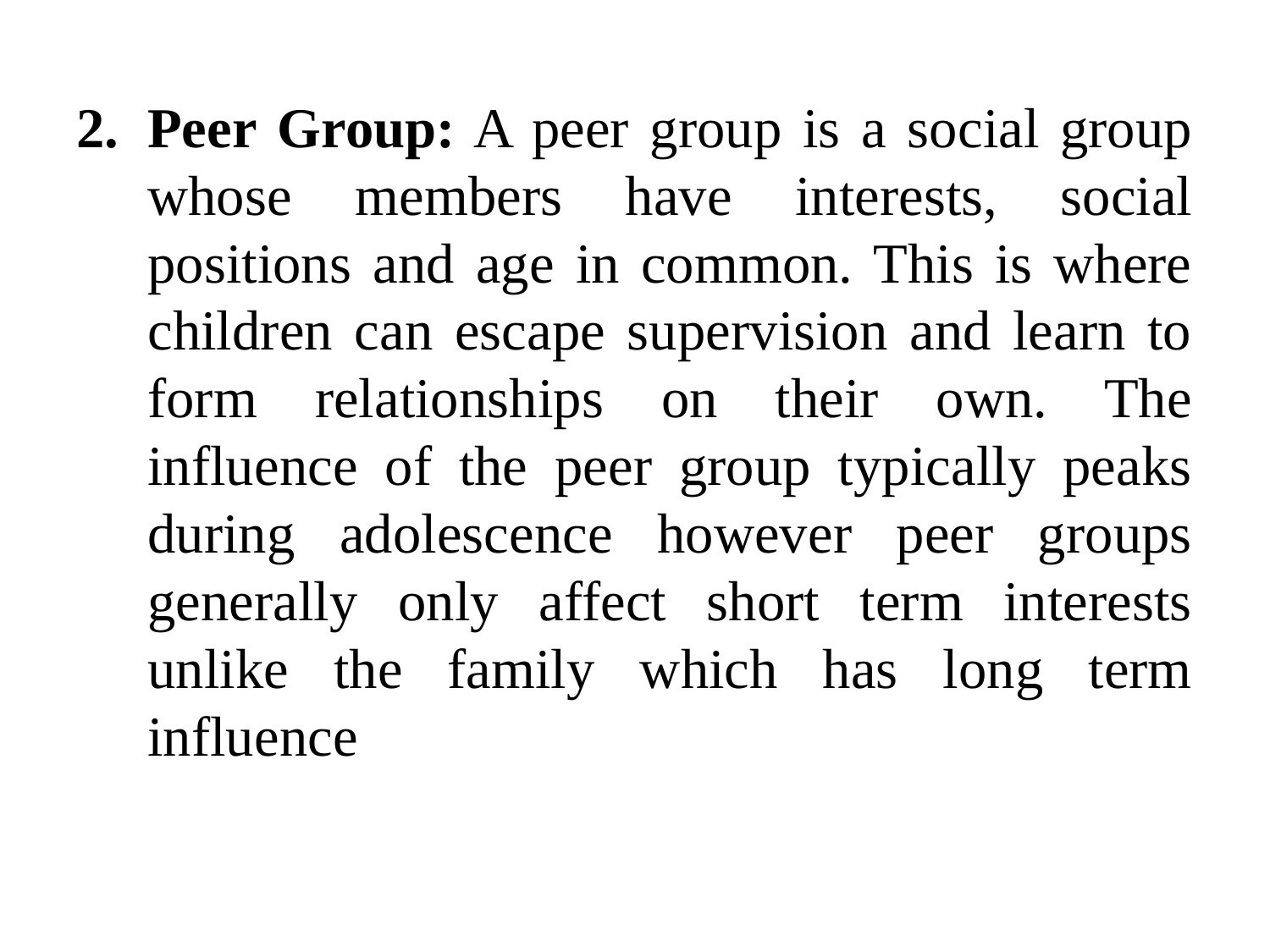

Peer Group: A peer group is a social group whose members have interests, social positions and age in common. This is where children can escape supervision and learn to form relationships on their own. The influence of the peer group typically peaks during adolescence however peer groups generally only affect short term interests unlike the family which has long term influence